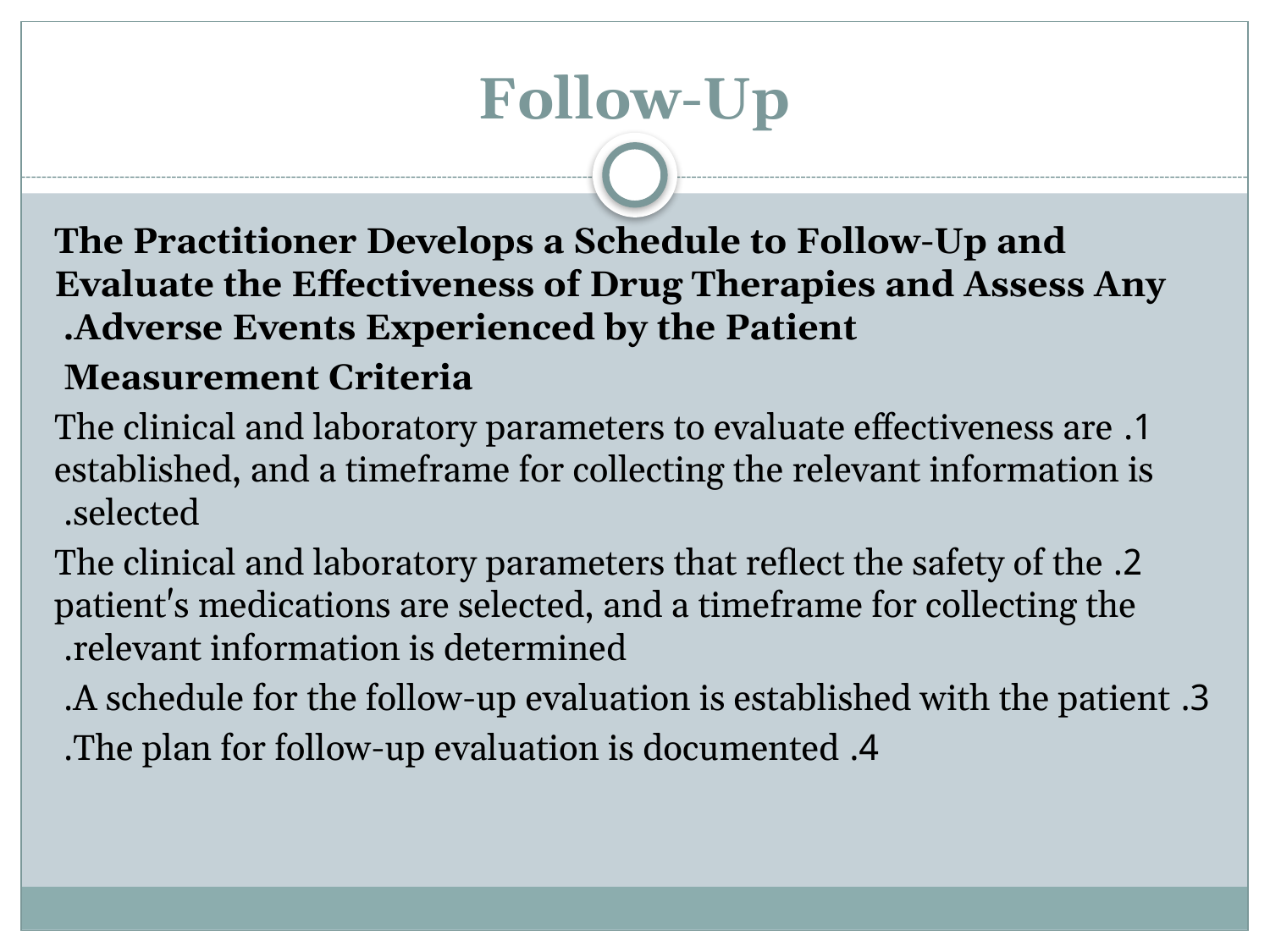

# Follow-Up
The Practitioner Develops a Schedule to Follow-Up and Evaluate the Effectiveness of Drug Therapies and Assess Any Adverse Events Experienced by the Patient.
Measurement Criteria
1. The clinical and laboratory parameters to evaluate effectiveness are established, and a timeframe for collecting the relevant information is selected.
2. The clinical and laboratory parameters that reflect the safety of the patient's medications are selected, and a timeframe for collecting the relevant information is determined.
3. A schedule for the follow-up evaluation is established with the patient.
4. The plan for follow-up evaluation is documented.